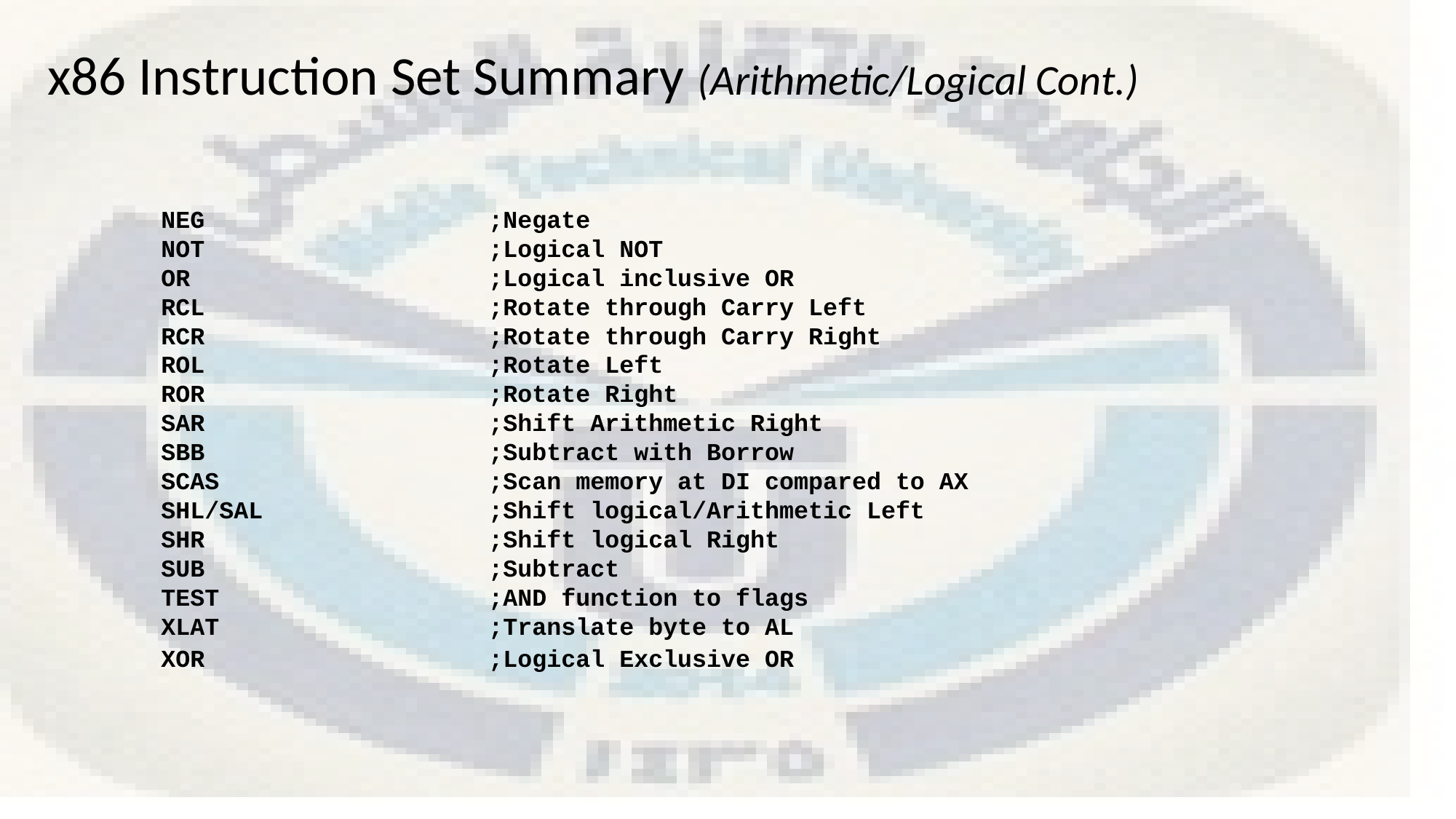

# x86 Instruction Set Summary (Arithmetic/Logical Cont.)

NEG            	;Negate
NOT              	;Logical NOT
OR 	           	;Logical inclusive OR
RCL       		;Rotate through Carry Left
RCR            	;Rotate through Carry Right
ROL            	;Rotate Left
ROR            	;Rotate Right
SAR 	          	;Shift Arithmetic Right
SBB 	         	;Subtract with Borrow
SCAS           	;Scan memory at DI compared to AX
SHL/SAL 	      	;Shift logical/Arithmetic Left
SHR 	          	;Shift logical Right
SUB 	         	;Subtract
TEST 		       	;AND function to flags
XLAT           	;Translate byte to AL
XOR 	         	;Logical Exclusive OR